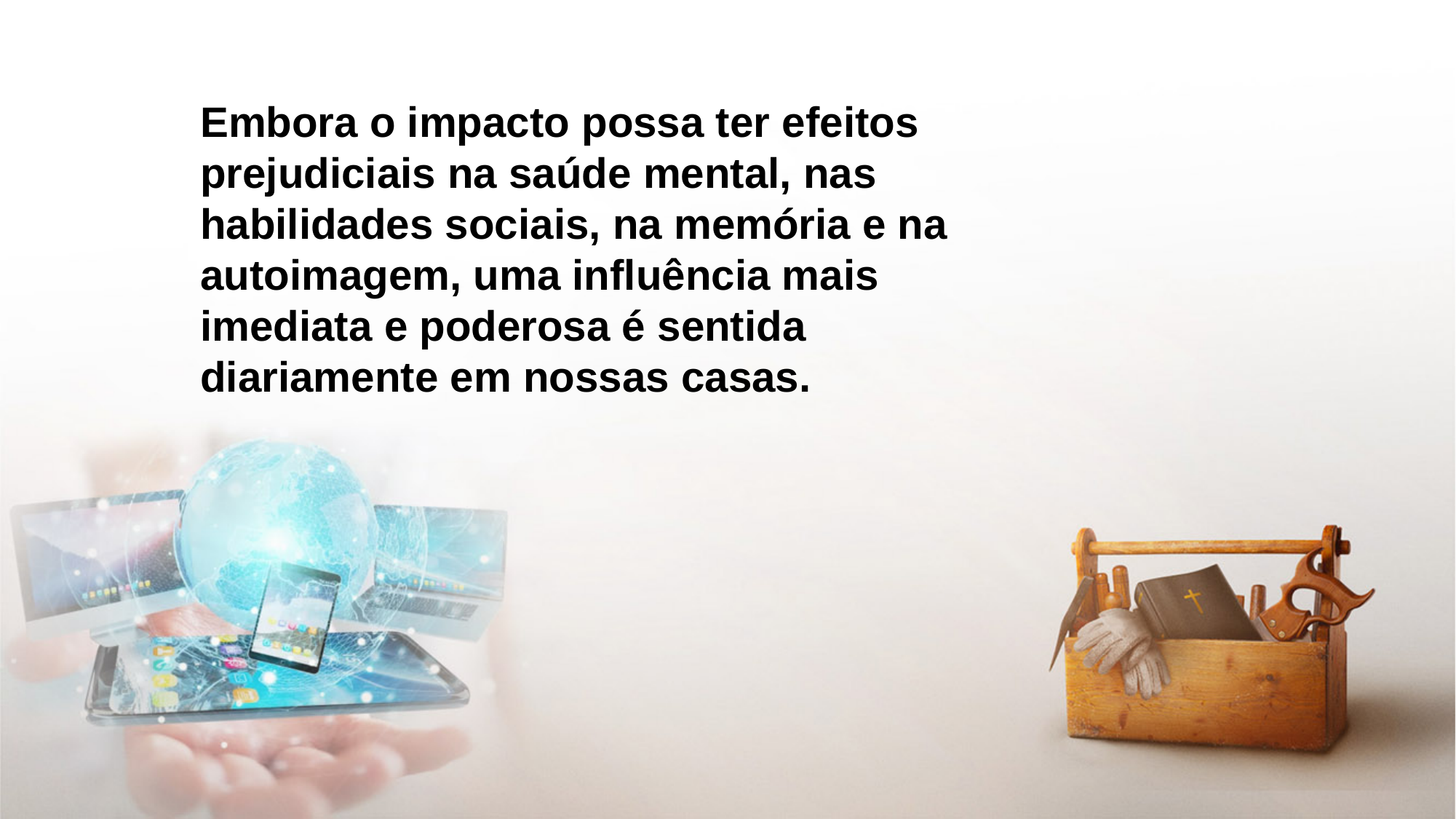

Embora o impacto possa ter efeitos prejudiciais na saúde mental, nas habilidades sociais, na memória e na autoimagem, uma influência mais imediata e poderosa é sentida diariamente em nossas casas.